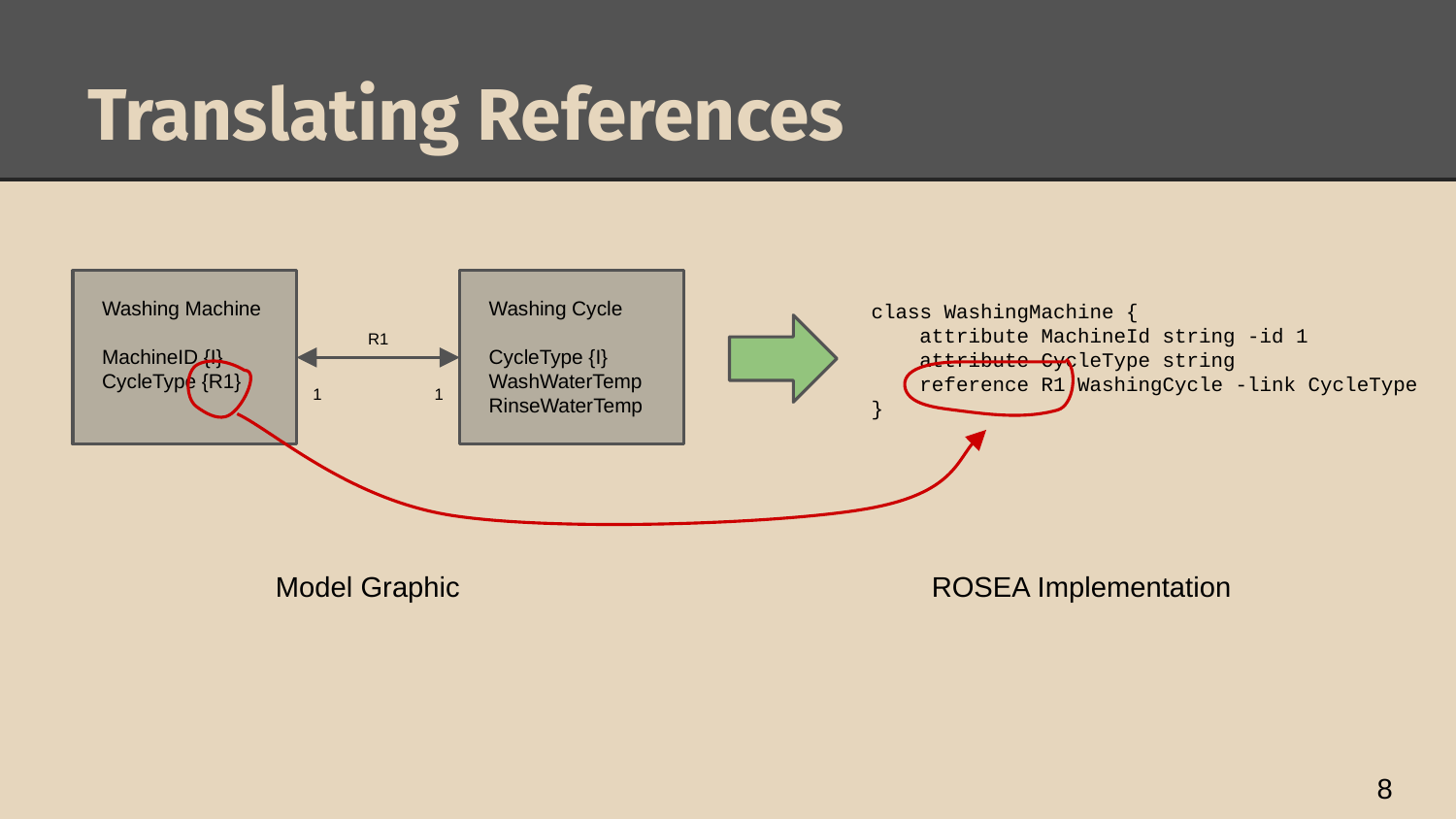

# Translating References

Washing Machine

MachineID {I}
CycleType {R1}
Washing Cycle

CycleType {I}
WashWaterTemp
RinseWaterTemp
class WashingMachine {
    attribute MachineId string -id 1
    attribute CycleType string
    reference R1 WashingCycle -link CycleType
}
R1

1
1

Model Graphic
ROSEA Implementation
8